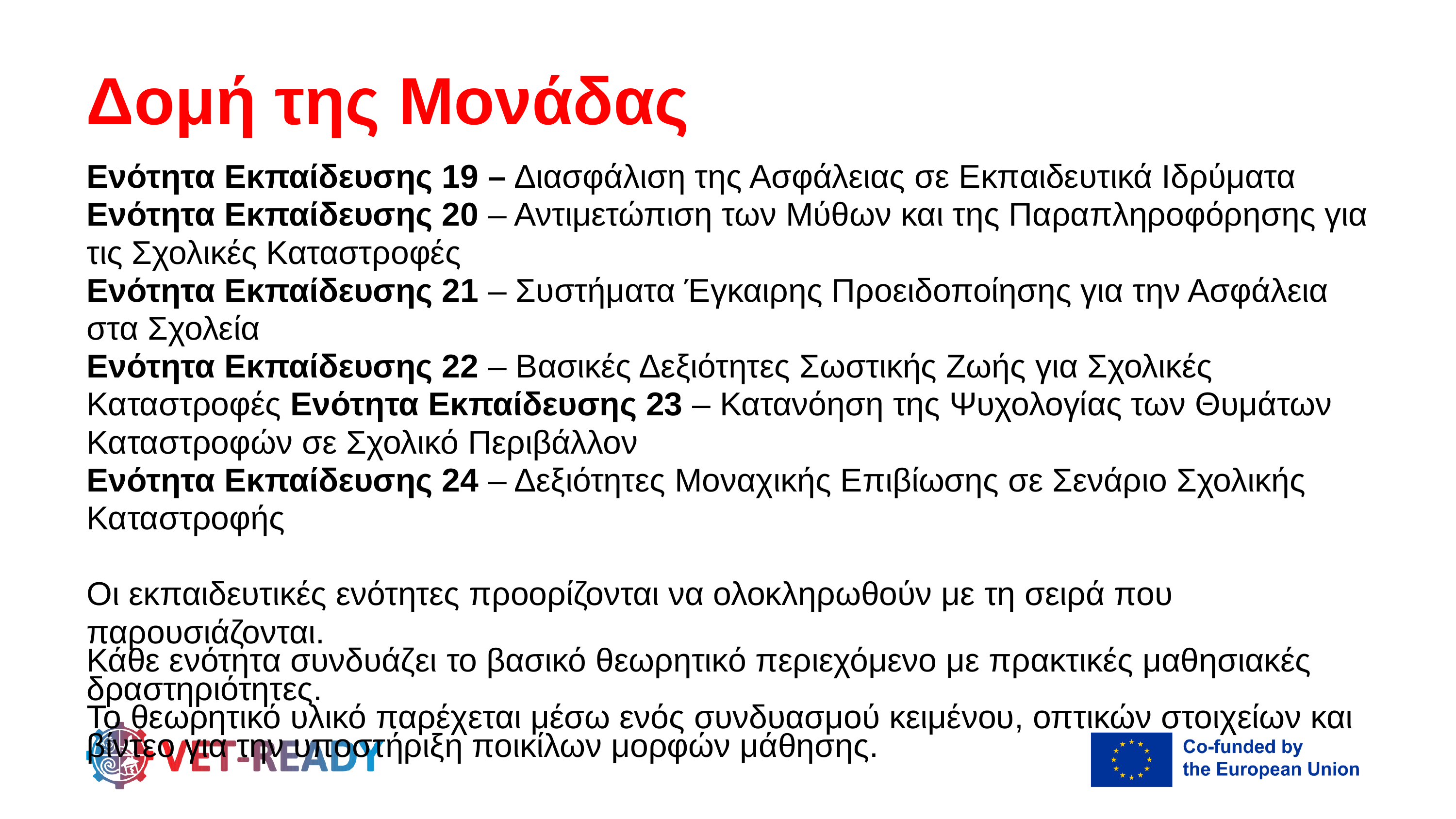

Δομή της Μονάδας
Ενότητα Εκπαίδευσης 19 – Διασφάλιση της Ασφάλειας σε Εκπαιδευτικά Ιδρύματα
Ενότητα Εκπαίδευσης 20 – Αντιμετώπιση των Μύθων και της Παραπληροφόρησης για τις Σχολικές Καταστροφές
Ενότητα Εκπαίδευσης 21 – Συστήματα Έγκαιρης Προειδοποίησης για την Ασφάλεια στα Σχολεία
Ενότητα Εκπαίδευσης 22 – Βασικές Δεξιότητες Σωστικής Ζωής για Σχολικές Καταστροφές Ενότητα Εκπαίδευσης 23 – Κατανόηση της Ψυχολογίας των Θυμάτων Καταστροφών σε Σχολικό Περιβάλλον
Ενότητα Εκπαίδευσης 24 – Δεξιότητες Μοναχικής Επιβίωσης σε Σενάριο Σχολικής Καταστροφής

Οι εκπαιδευτικές ενότητες προορίζονται να ολοκληρωθούν με τη σειρά που παρουσιάζονται.
Κάθε ενότητα συνδυάζει το βασικό θεωρητικό περιεχόμενο με πρακτικές μαθησιακές δραστηριότητες.
Το θεωρητικό υλικό παρέχεται μέσω ενός συνδυασμού κειμένου, οπτικών στοιχείων και βίντεο για την υποστήριξη ποικίλων μορφών μάθησης.